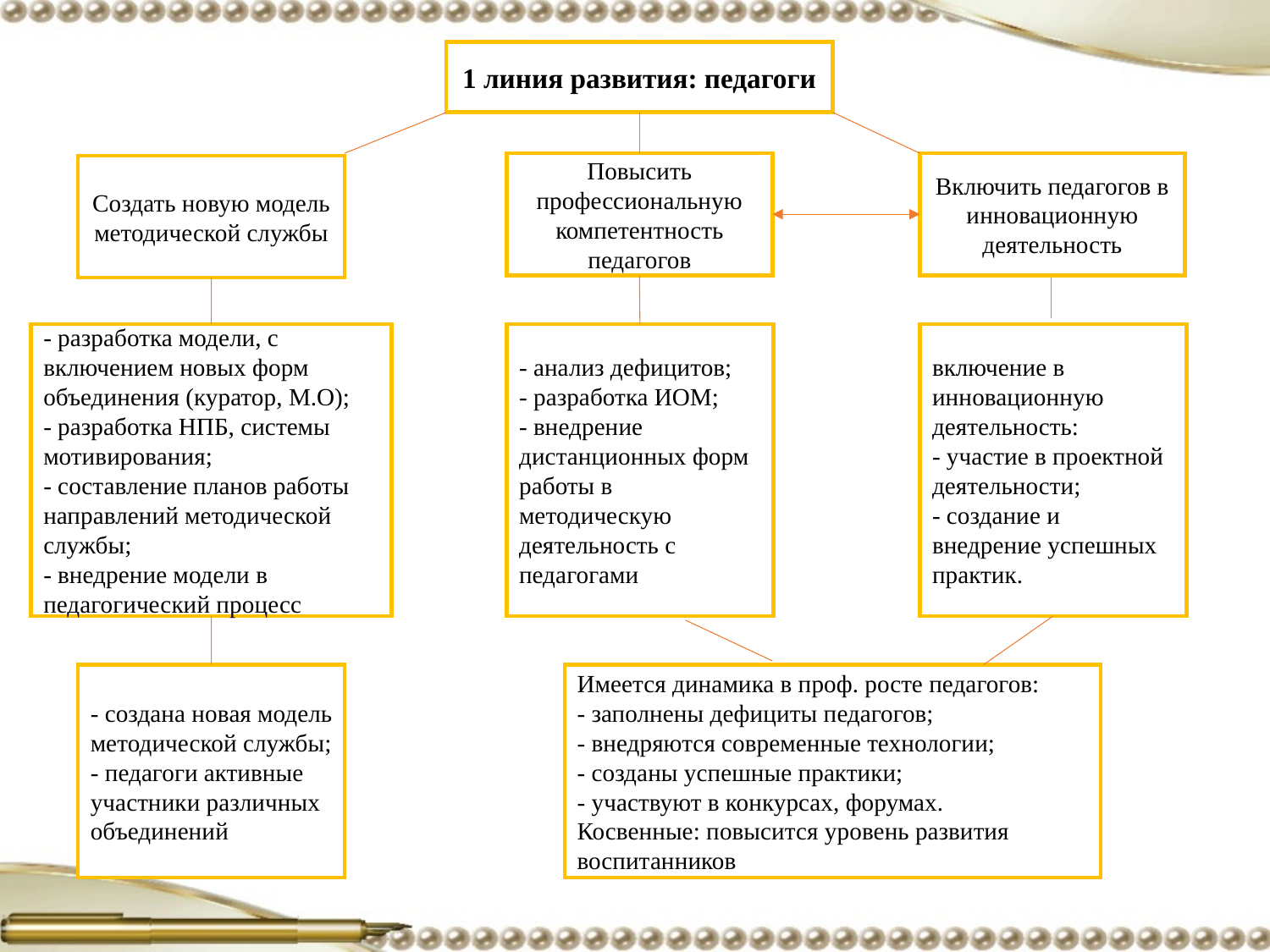

1 линия развития: педагоги

Повысить профессиональную компетентность педагогов

Включить педагогов в инновационную деятельность

Создать новую модель методической службы

- разработка модели, с включением новых форм объединения (куратор, М.О);
- разработка НПБ, системы мотивирования;
- составление планов работы направлений методической службы;
- внедрение модели в педагогический процесс

- анализ дефицитов;
- разработка ИОМ;
- внедрение дистанционных форм работы в методическую деятельность с педагогами

включение в инновационную деятельность:
- участие в проектной деятельности;
- создание и внедрение успешных практик.

Имеется динамика в проф. росте педагогов:
- заполнены дефициты педагогов;
- внедряются современные технологии;
- созданы успешные практики;
- участвуют в конкурсах, форумах.
Косвенные: повысится уровень развития  воспитанников
- создана новая модель методической службы;
- педагоги активные участники различных объединений